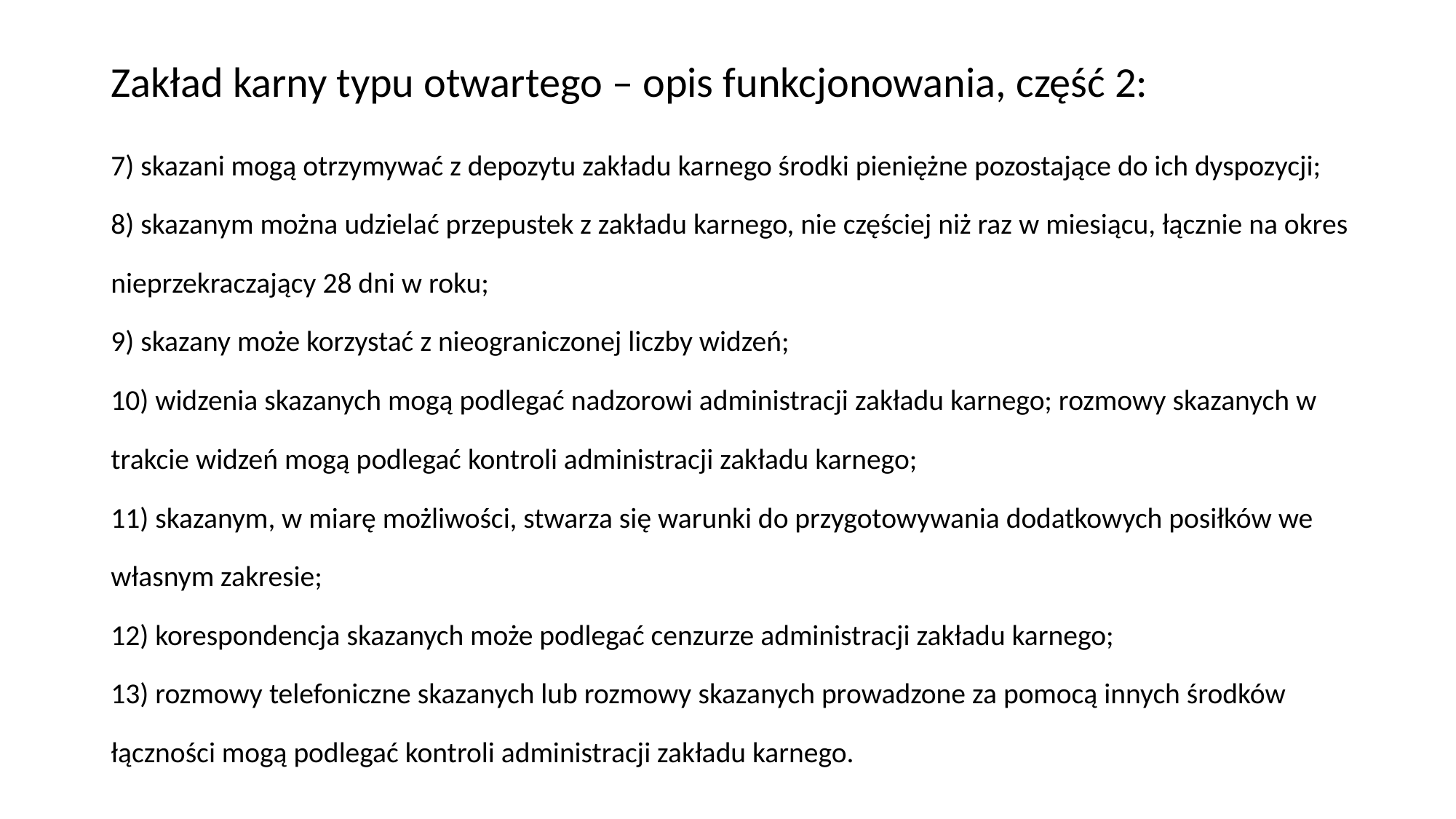

# Zakład karny typu otwartego – opis funkcjonowania, część 2:
7) skazani mogą otrzymywać z depozytu zakładu karnego środki pieniężne pozostające do ich dyspozycji;
8) skazanym można udzielać przepustek z zakładu karnego, nie częściej niż raz w miesiącu, łącznie na okres nieprzekraczający 28 dni w roku;
9) skazany może korzystać z nieograniczonej liczby widzeń;
10) widzenia skazanych mogą podlegać nadzorowi administracji zakładu karnego; rozmowy skazanych w trakcie widzeń mogą podlegać kontroli administracji zakładu karnego;
11) skazanym, w miarę możliwości, stwarza się warunki do przygotowywania dodatkowych posiłków we własnym zakresie;
12) korespondencja skazanych może podlegać cenzurze administracji zakładu karnego;
13) rozmowy telefoniczne skazanych lub rozmowy skazanych prowadzone za pomocą innych środków łączności mogą podlegać kontroli administracji zakładu karnego.